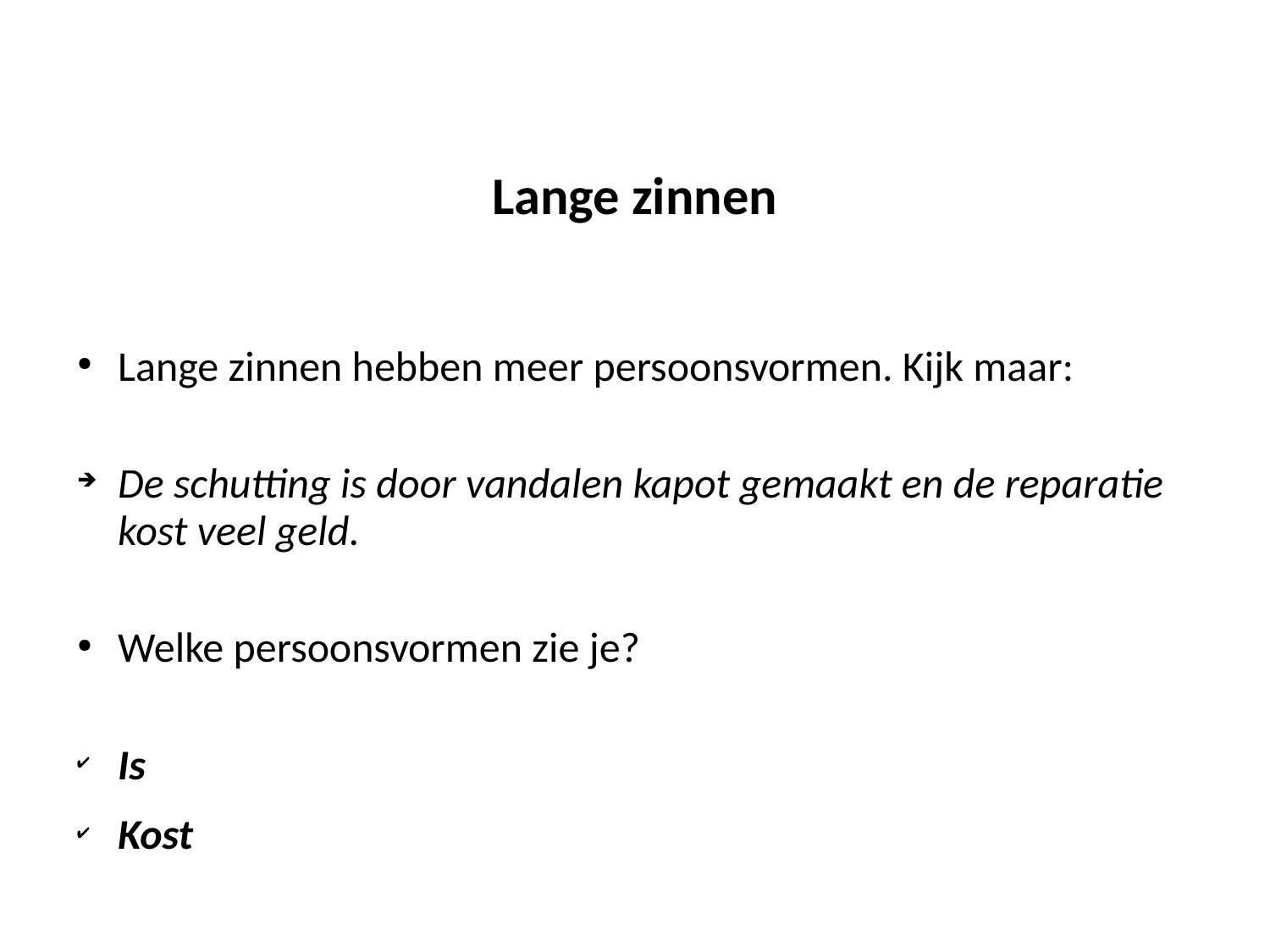

# Lange zinnen

Lange zinnen hebben meer persoonsvormen. Kijk maar:
De schutting is door vandalen kapot gemaakt en de reparatie kost veel geld.
Welke persoonsvormen zie je?
Is
Kost